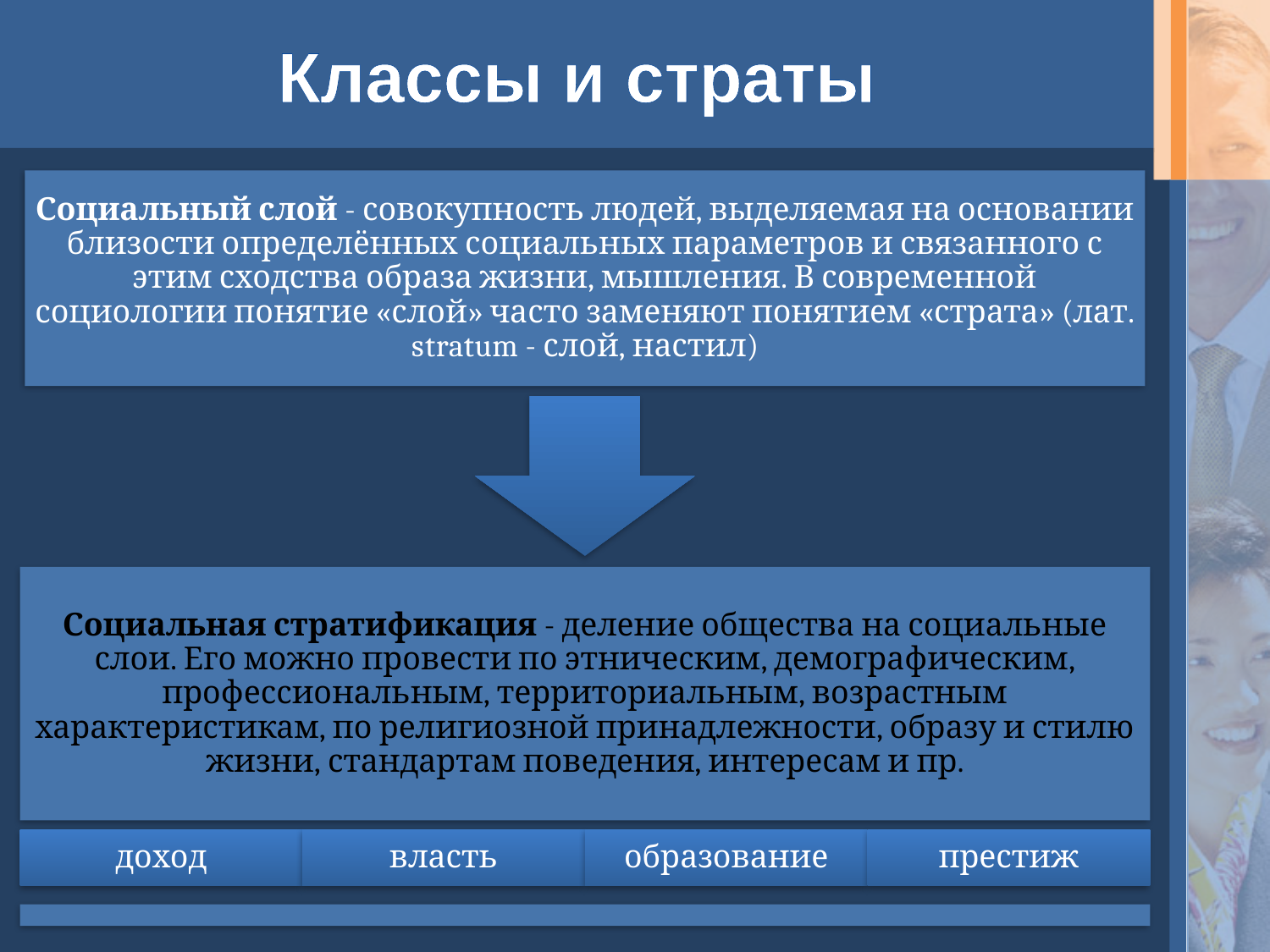

# Классы и страты

Социальный слой - совокупность людей, выделяемая на основании близости определённых социальных параметров и связанного с этим сходства образа жизни, мышления. В современной социологии понятие «слой» часто заменяют понятием «страта» (лат. stratum - слой, настил)

Социальная стратификация - деление общества на социальные слои. Его можно провести по этническим, демографическим, профессиональным, территориальным, возрастным характеристикам, по религиозной принадлежности, образу и стилю жизни, стандартам поведения, интересам и пр.
доход
власть
образование
престиж